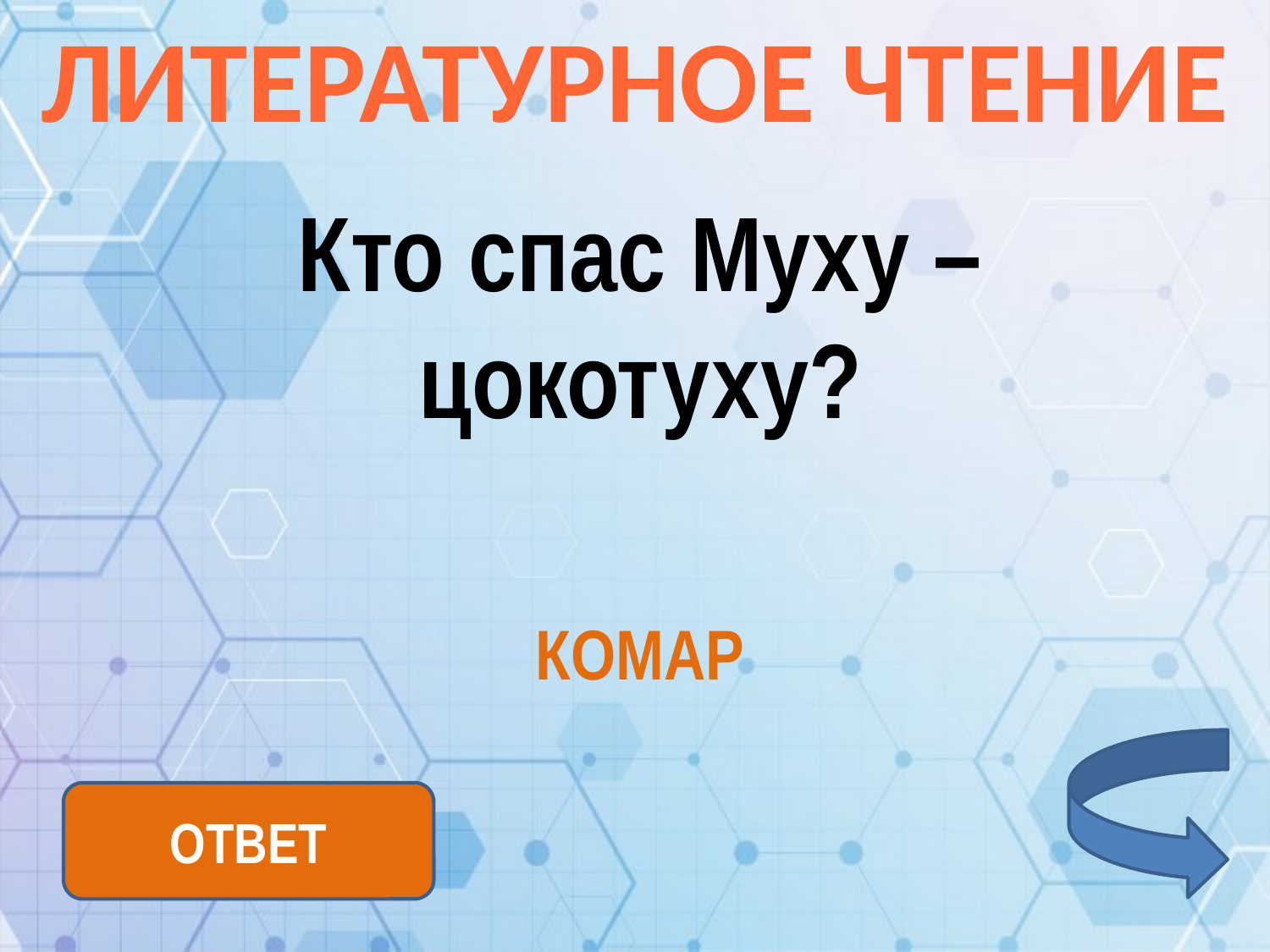

ЛИТЕРАТУРНОЕ ЧТЕНИЕ
Кто спас Муху – цокотуху?
КОМАР

ОТВЕТ